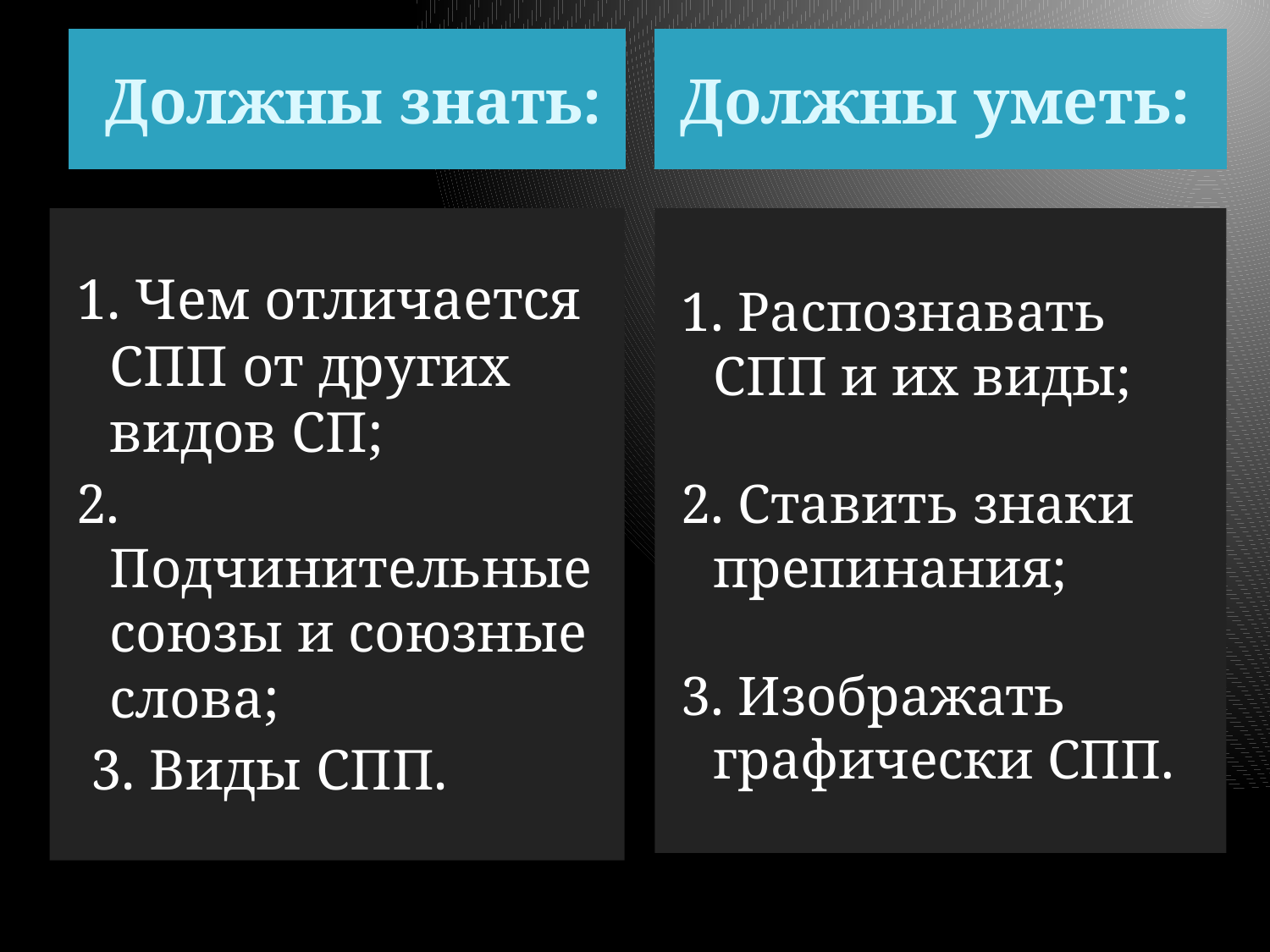

Должны знать:
Должны уметь:
#

1. Чем отличается СПП от других видов СП;
2. Подчинительные союзы и союзные слова;
 3. Виды СПП.

1. Распознавать СПП и их виды;

2. Ставить знаки препинания;

3. Изображать графически СПП.